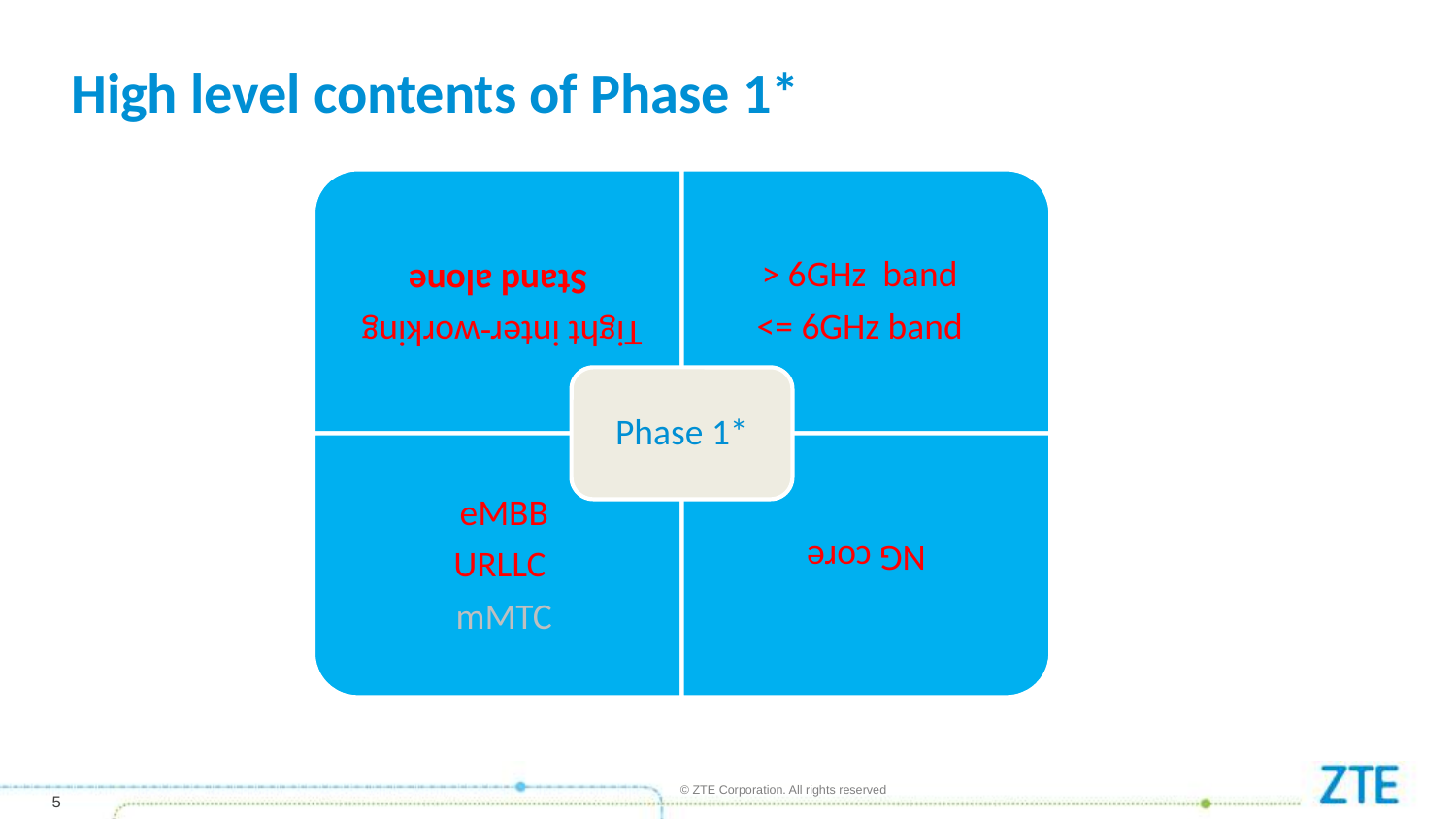

High level contents of Phase 1*
Tight inter-working
Stand alone
> 6GHz  band
<= 6GHz band
eMBB
URLLC
mMTC
NG core
Phase 1*